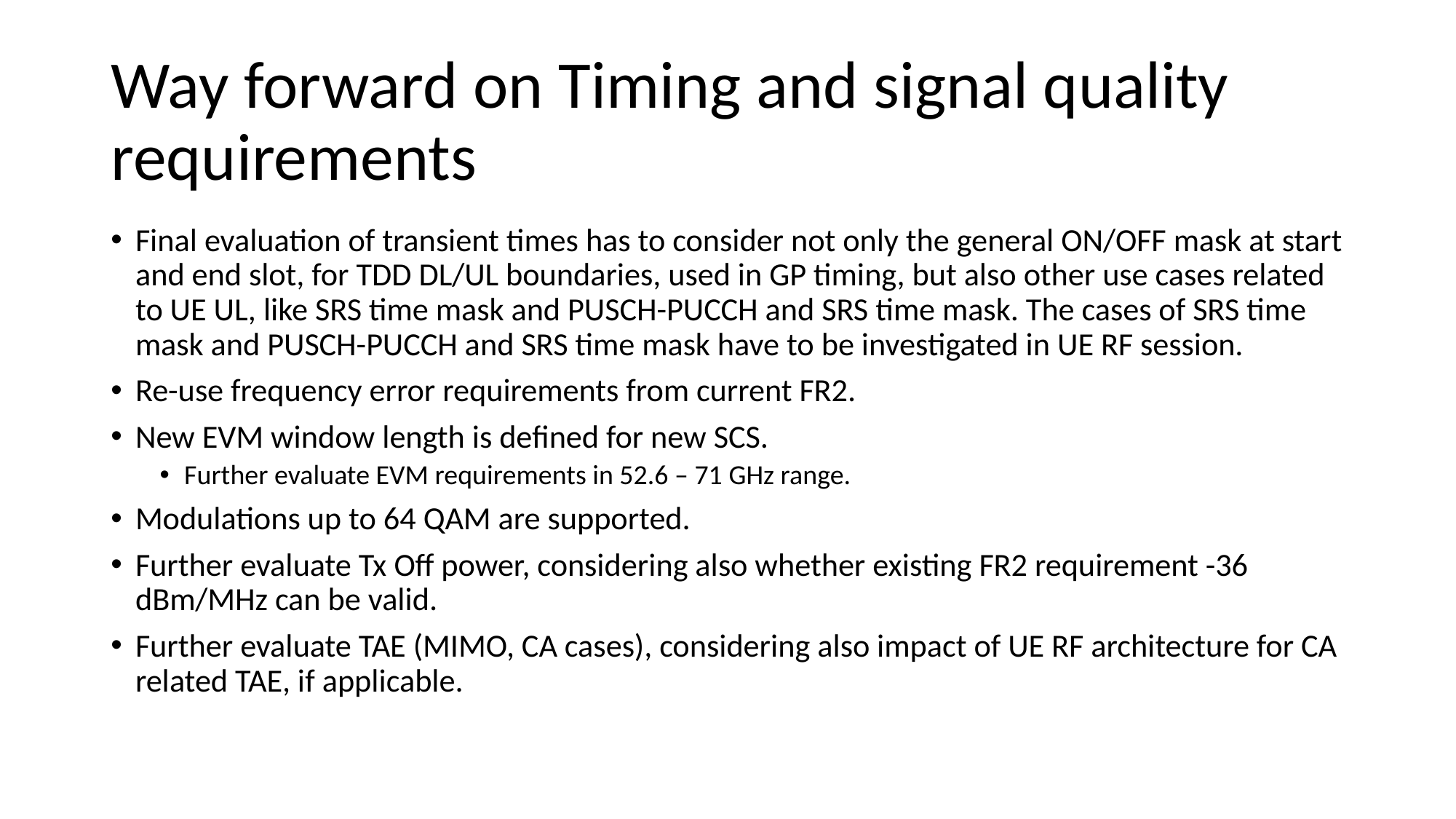

# Way forward on Timing and signal quality requirements
Final evaluation of transient times has to consider not only the general ON/OFF mask at start and end slot, for TDD DL/UL boundaries, used in GP timing, but also other use cases related to UE UL, like SRS time mask and PUSCH-PUCCH and SRS time mask. The cases of SRS time mask and PUSCH-PUCCH and SRS time mask have to be investigated in UE RF session.
Re-use frequency error requirements from current FR2.
New EVM window length is defined for new SCS.
Further evaluate EVM requirements in 52.6 – 71 GHz range.
Modulations up to 64 QAM are supported.
Further evaluate Tx Off power, considering also whether existing FR2 requirement -36 dBm/MHz can be valid.
Further evaluate TAE (MIMO, CA cases), considering also impact of UE RF architecture for CA related TAE, if applicable.